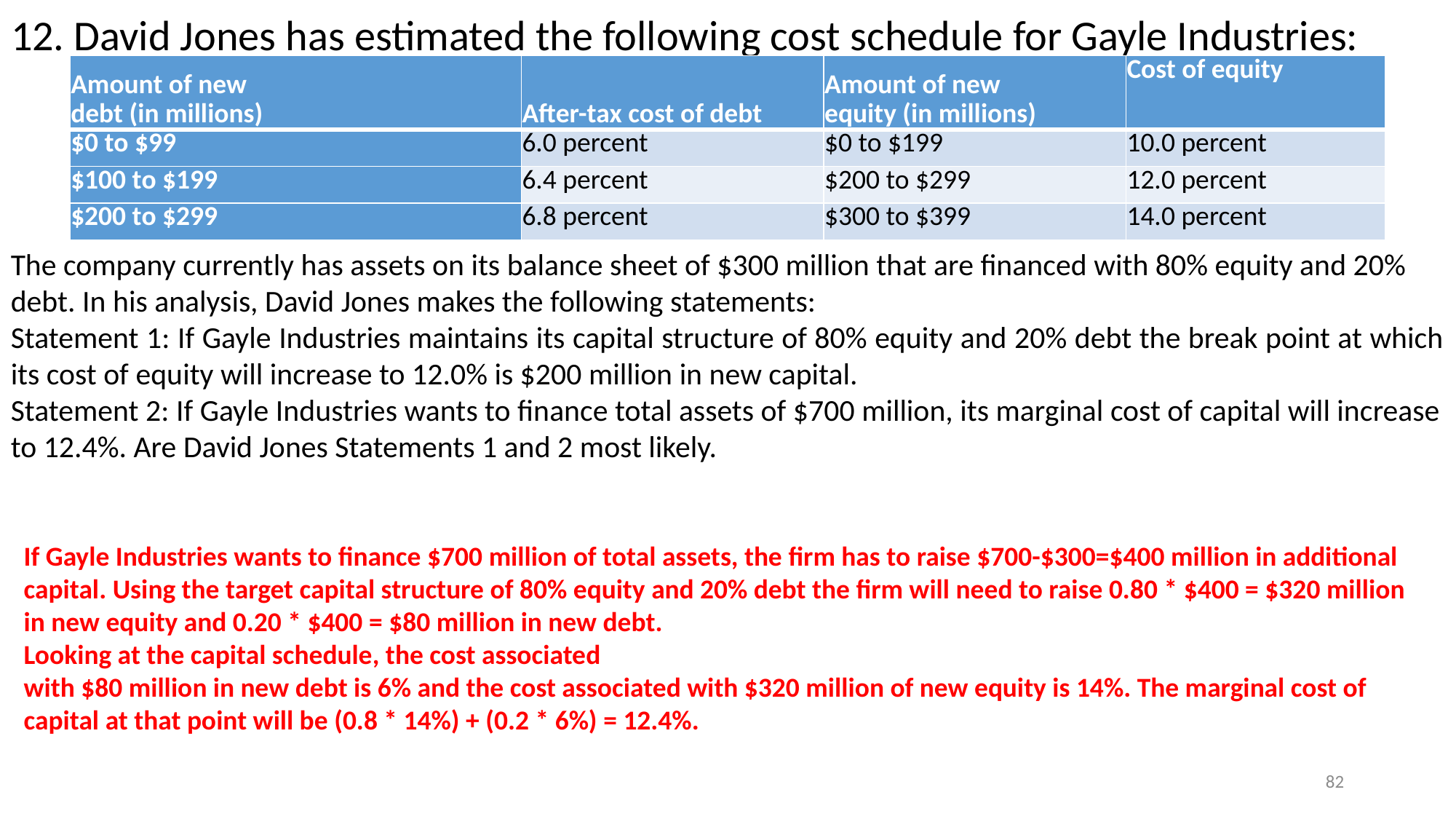

# 12. David Jones has estimated the following cost schedule for Gayle Industries:
| Amount of new debt (in millions) | After-tax cost of debt | Amount of new equity (in millions) | Cost of equity |
| --- | --- | --- | --- |
| $0 to $99 | 6.0 percent | $0 to $199 | 10.0 percent |
| $100 to $199 | 6.4 percent | $200 to $299 | 12.0 percent |
| $200 to $299 | 6.8 percent | $300 to $399 | 14.0 percent |
The company currently has assets on its balance sheet of $300 million that are financed with 80% equity and 20% debt. In his analysis, David Jones makes the following statements:
Statement 1: If Gayle Industries maintains its capital structure of 80% equity and 20% debt the break point at which its cost of equity will increase to 12.0% is $200 million in new capital.
Statement 2: If Gayle Industries wants to finance total assets of $700 million, its marginal cost of capital will increase to 12.4%. Are David Jones Statements 1 and 2 most likely.
If Gayle Industries wants to finance $700 million of total assets, the firm has to raise $700-$300=$400 million in additional capital. Using the target capital structure of 80% equity and 20% debt the firm will need to raise 0.80 * $400 = $320 million in new equity and 0.20 * $400 = $80 million in new debt.
Looking at the capital schedule, the cost associated
with $80 million in new debt is 6% and the cost associated with $320 million of new equity is 14%. The marginal cost of capital at that point will be (0.8 * 14%) + (0.2 * 6%) = 12.4%.
82